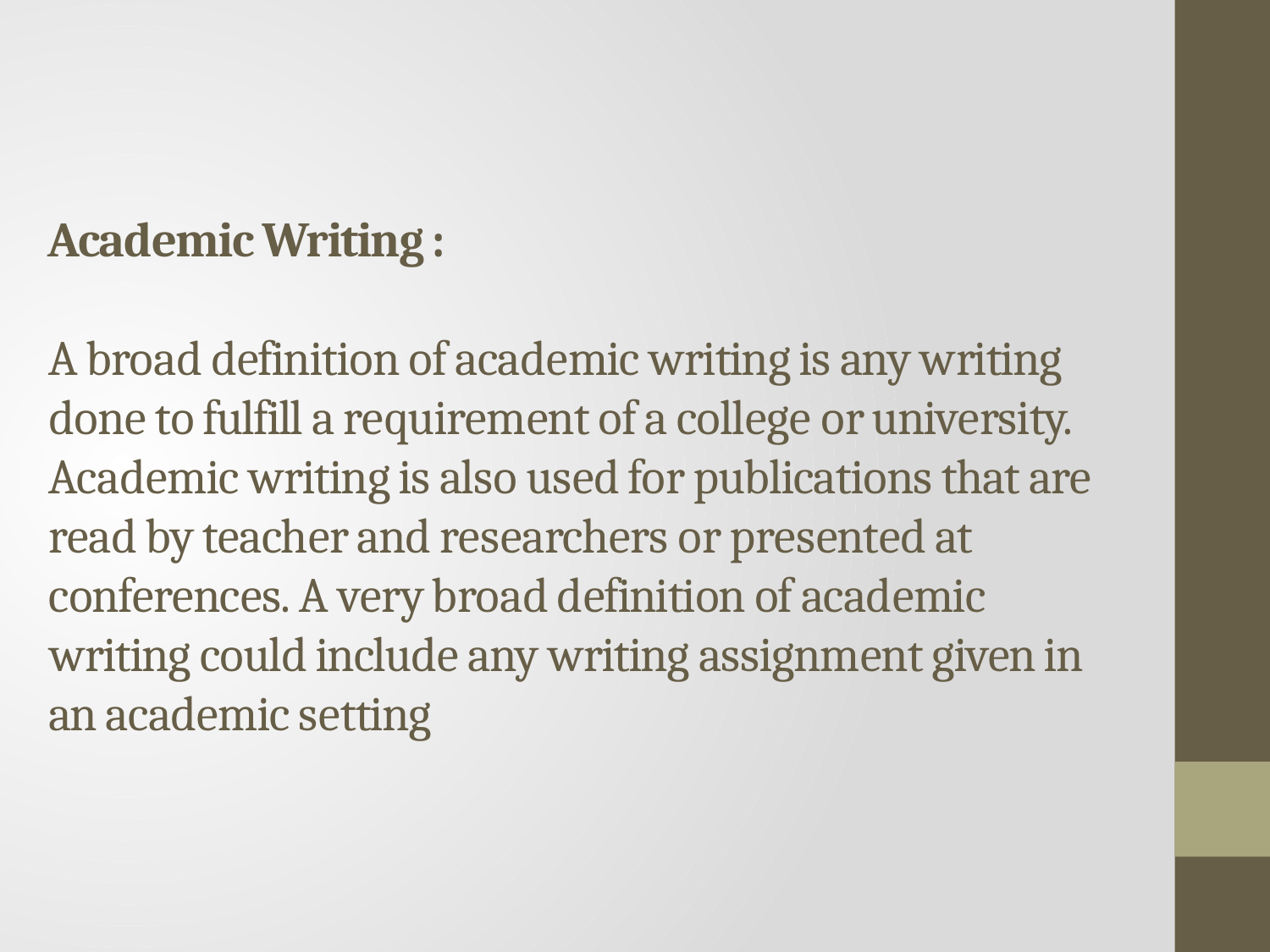

# Academic Writing : A broad definition of academic writing is any writing done to fulfill a requirement of a college or university. Academic writing is also used for publications that are read by teacher and researchers or presented at conferences. A very broad definition of academic writing could include any writing assignment given in an academic setting